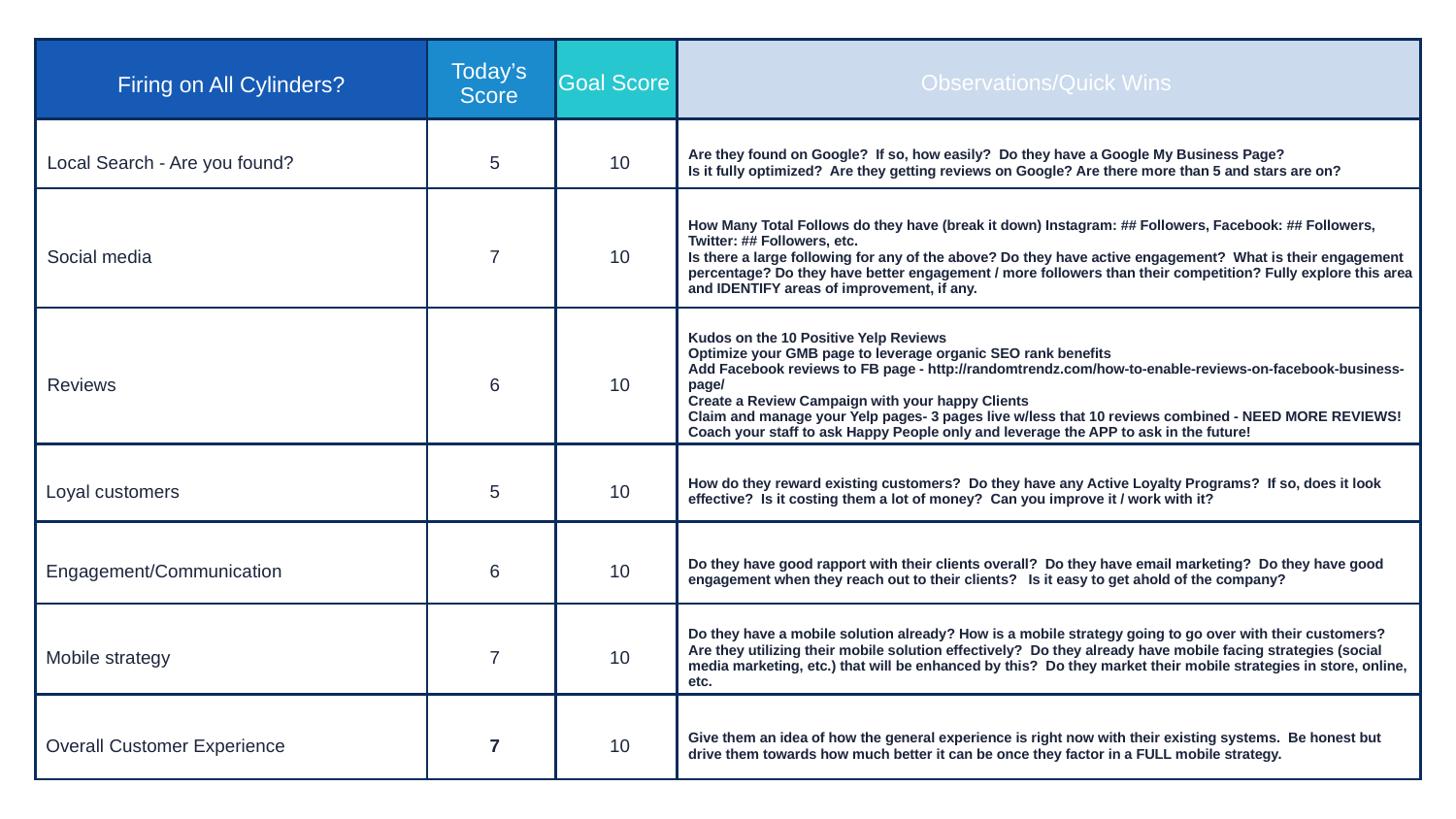

| Firing on All Cylinders? | Today’s Score | Goal Score | Observations/Quick Wins |
| --- | --- | --- | --- |
| Local Search - Are you found? | 5 | 10 | Are they found on Google? If so, how easily? Do they have a Google My Business Page? Is it fully optimized? Are they getting reviews on Google? Are there more than 5 and stars are on? |
| Social media | 7 | 10 | How Many Total Follows do they have (break it down) Instagram: ## Followers, Facebook: ## Followers, Twitter: ## Followers, etc. Is there a large following for any of the above? Do they have active engagement? What is their engagement percentage? Do they have better engagement / more followers than their competition? Fully explore this area and IDENTIFY areas of improvement, if any. |
| Reviews | 6 | 10 | Kudos on the 10 Positive Yelp Reviews Optimize your GMB page to leverage organic SEO rank benefits Add Facebook reviews to FB page - http://randomtrendz.com/how-to-enable-reviews-on-facebook-business-page/ Create a Review Campaign with your happy Clients Claim and manage your Yelp pages- 3 pages live w/less that 10 reviews combined - NEED MORE REVIEWS! Coach your staff to ask Happy People only and leverage the APP to ask in the future! |
| Loyal customers | 5 | 10 | How do they reward existing customers? Do they have any Active Loyalty Programs? If so, does it look effective? Is it costing them a lot of money? Can you improve it / work with it? |
| Engagement/Communication | 6 | 10 | Do they have good rapport with their clients overall? Do they have email marketing? Do they have good engagement when they reach out to their clients? Is it easy to get ahold of the company? |
| Mobile strategy | 7 | 10 | Do they have a mobile solution already? How is a mobile strategy going to go over with their customers? Are they utilizing their mobile solution effectively? Do they already have mobile facing strategies (social media marketing, etc.) that will be enhanced by this? Do they market their mobile strategies in store, online, etc. |
| Overall Customer Experience | 7 | 10 | Give them an idea of how the general experience is right now with their existing systems. Be honest but drive them towards how much better it can be once they factor in a FULL mobile strategy. |